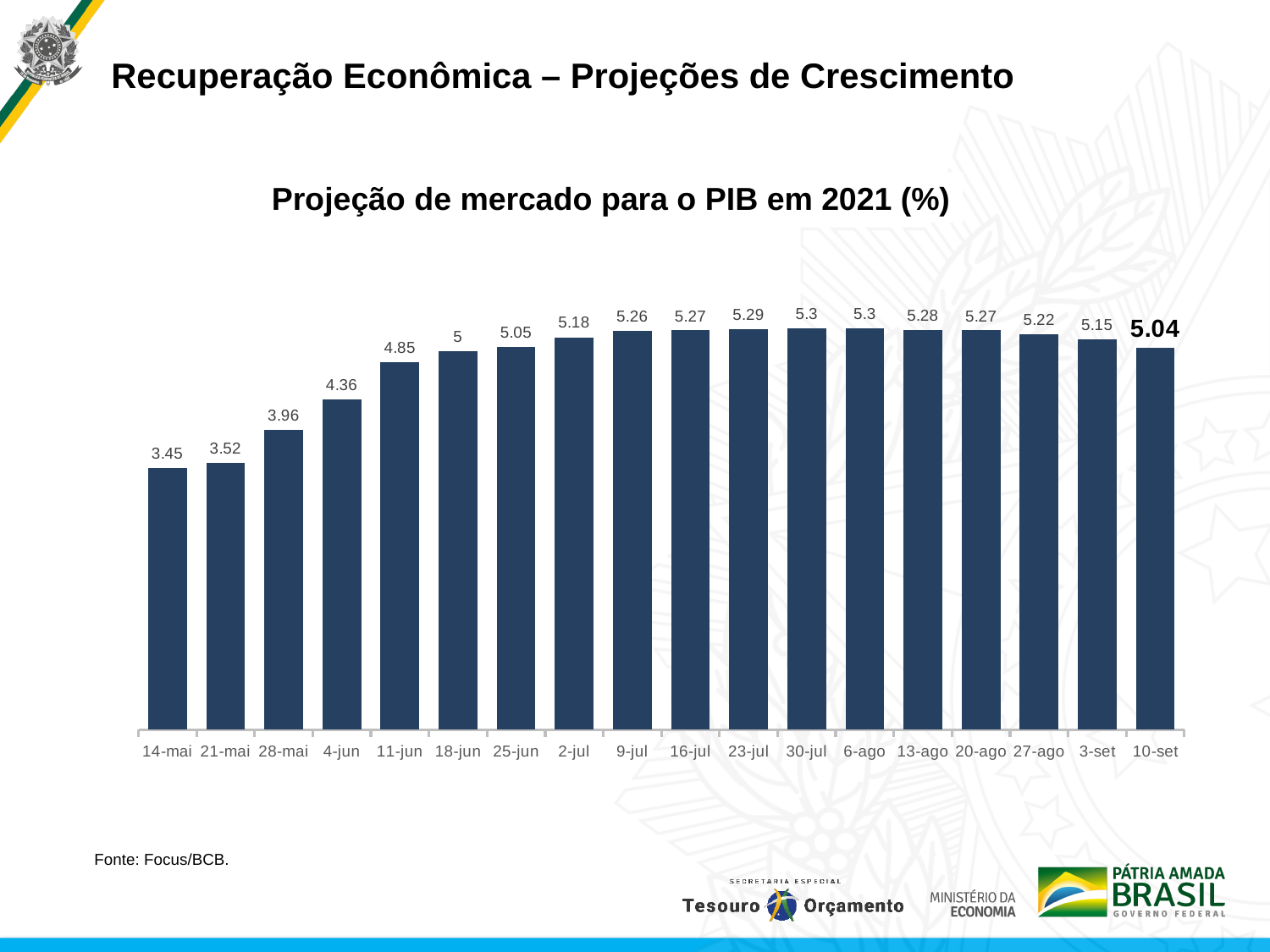

Recuperação Econômica – Projeções de Crescimento

Projeção de mercado para o PIB em 2021 (%)

### Chart

| Category |  |
|---|---|
| 44330 | 3.45 |
| 44337 | 3.52 |
| 44344 | 3.96 |
| 44351 | 4.36 |
| 44358 | 4.85 |
| 44365 | 5.0 |
| 44372 | 5.05 |
| 44379 | 5.18 |
| 44386 | 5.26 |
| 44393 | 5.27 |
| 44400 | 5.29 |
| 44407 | 5.3 |
| 44414 | 5.3 |
| 44421 | 5.28 |
| 44428 | 5.27 |
| 44435 | 5.22 |
| 44442 | 5.15 |
| 44449 | 5.04 |
Fonte: Focus/BCB.